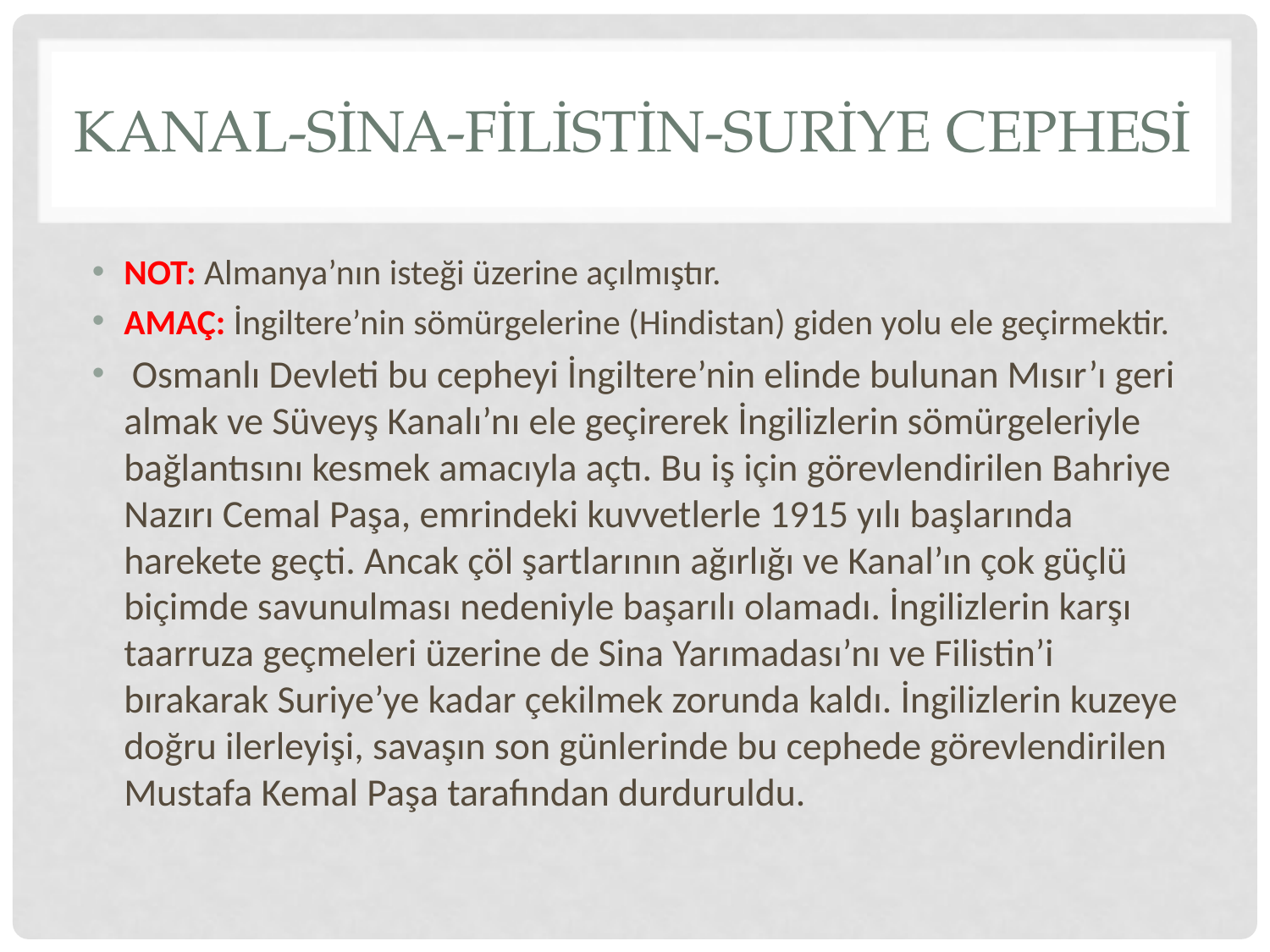

# Kanal-Sina-Filistin-Suriye Cephesi
NOT: Almanya’nın isteği üzerine açılmıştır.
AMAÇ: İngiltere’nin sömürgelerine (Hindistan) giden yolu ele geçirmektir.
 Osmanlı Devleti bu cepheyi İngiltere’nin elinde bulunan Mısır’ı geri almak ve Süveyş Kanalı’nı ele geçirerek İngilizlerin sömürgeleriyle bağlantısını kesmek amacıyla açtı. Bu iş için görevlendirilen Bahriye Nazırı Cemal Paşa, emrindeki kuvvetlerle 1915 yılı başlarında harekete geçti. Ancak çöl şartlarının ağırlığı ve Kanal’ın çok güçlü biçimde savunulması nedeniyle başarılı olamadı. İngilizlerin karşı taarruza geçmeleri üzerine de Sina Yarımadası’nı ve Filistin’i  bırakarak Suriye’ye kadar çekilmek zorunda kaldı. İngilizlerin kuzeye doğru ilerleyişi, savaşın son günlerinde bu cephede görevlendirilen Mustafa Kemal Paşa tarafından durduruldu.